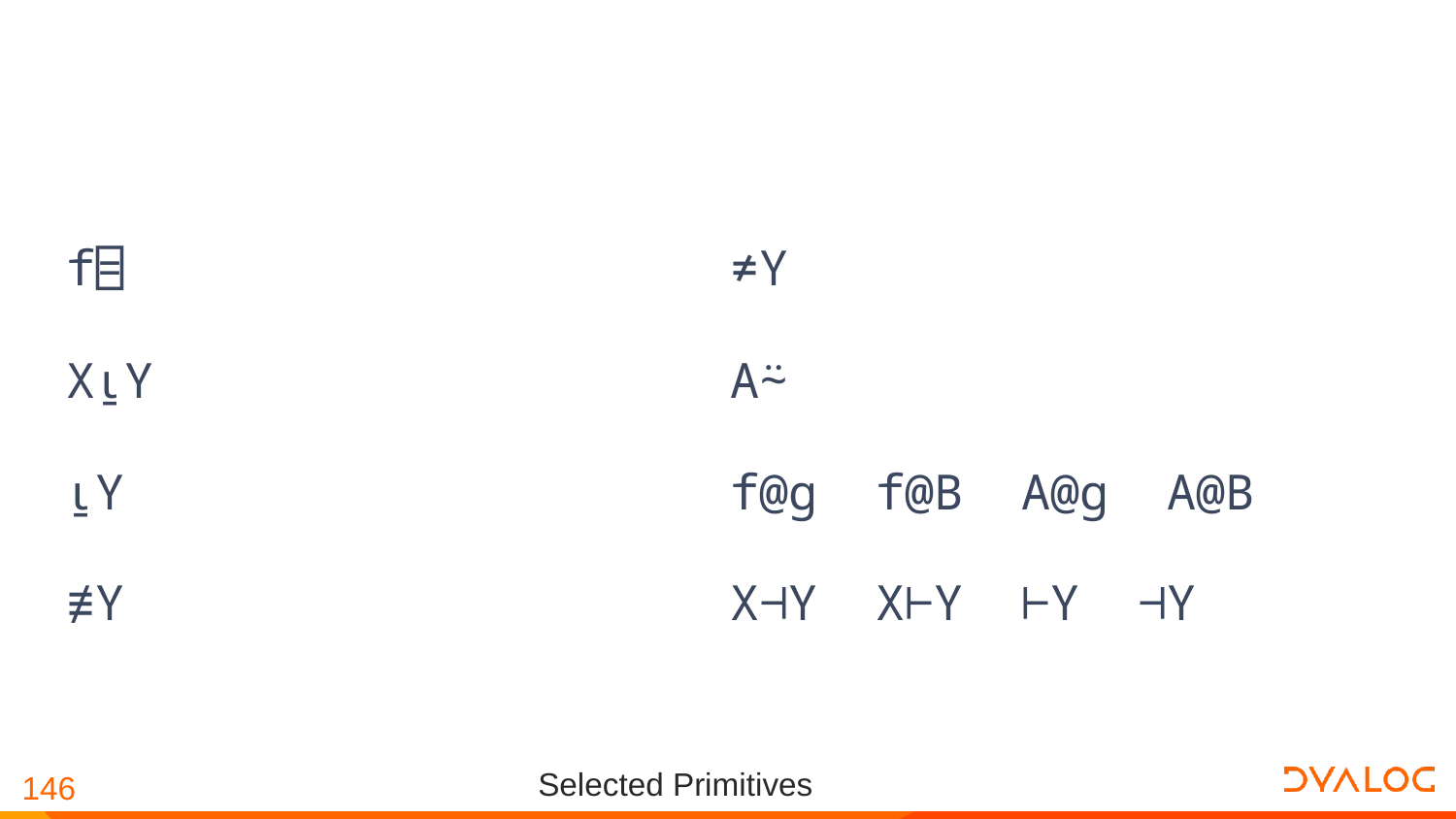

#
f⌸
X⍸Y
⍸Y
≢Y
≠Y
A⍨
f@g  f@B  A@g  A@B
X⊣Y  X⊢Y  ⊢Y  ⊣Y